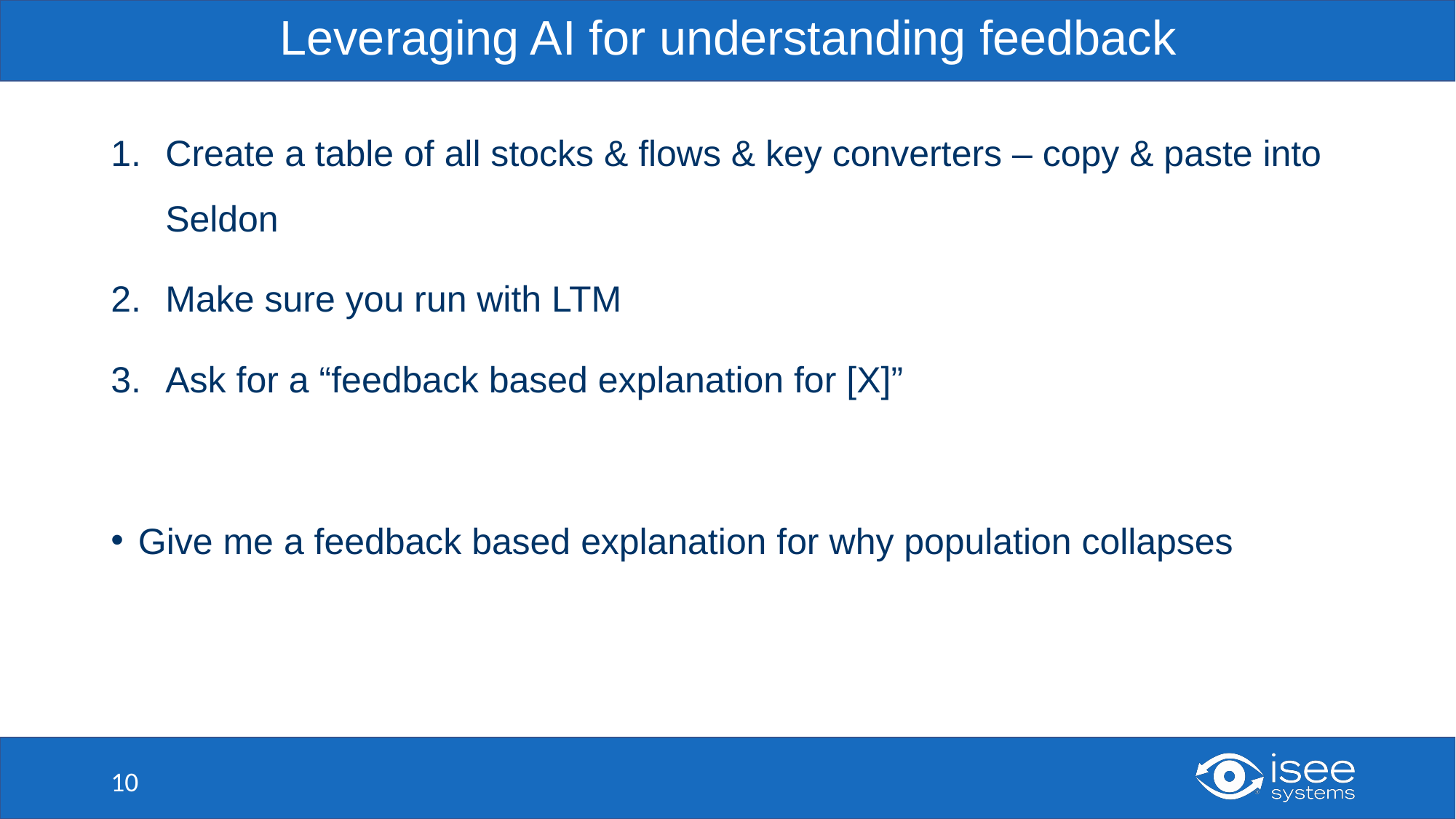

# Leveraging AI for understanding feedback
Create a table of all stocks & flows & key converters – copy & paste into Seldon
Make sure you run with LTM
Ask for a “feedback based explanation for [X]”

Give me a feedback based explanation for why population collapses
10